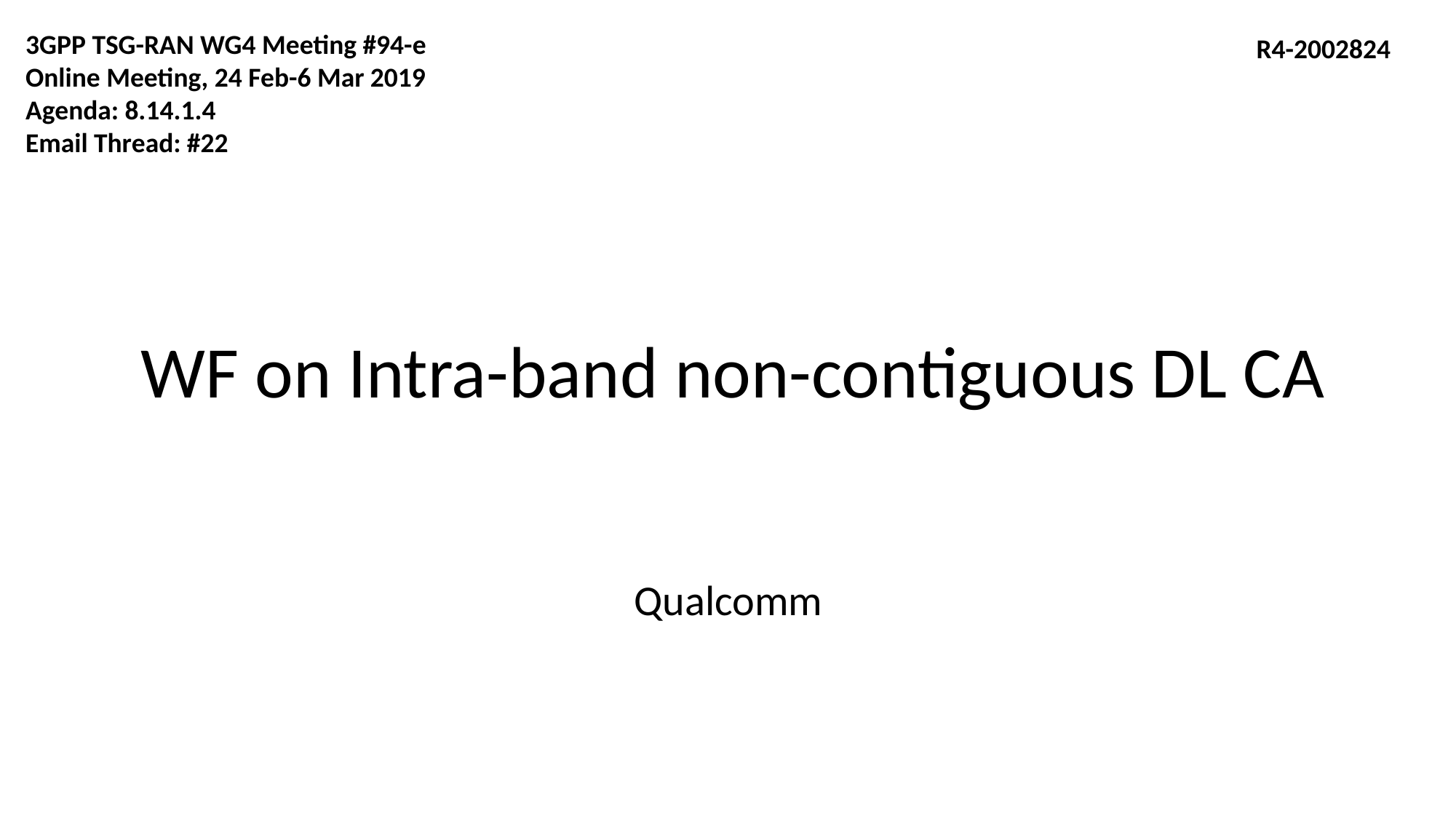

3GPP TSG-RAN WG4 Meeting #94-e
Online Meeting, 24 Feb-6 Mar 2019
Agenda: 8.14.1.4
Email Thread: #22
R4-2002824
# WF on Intra-band non-contiguous DL CA
Qualcomm